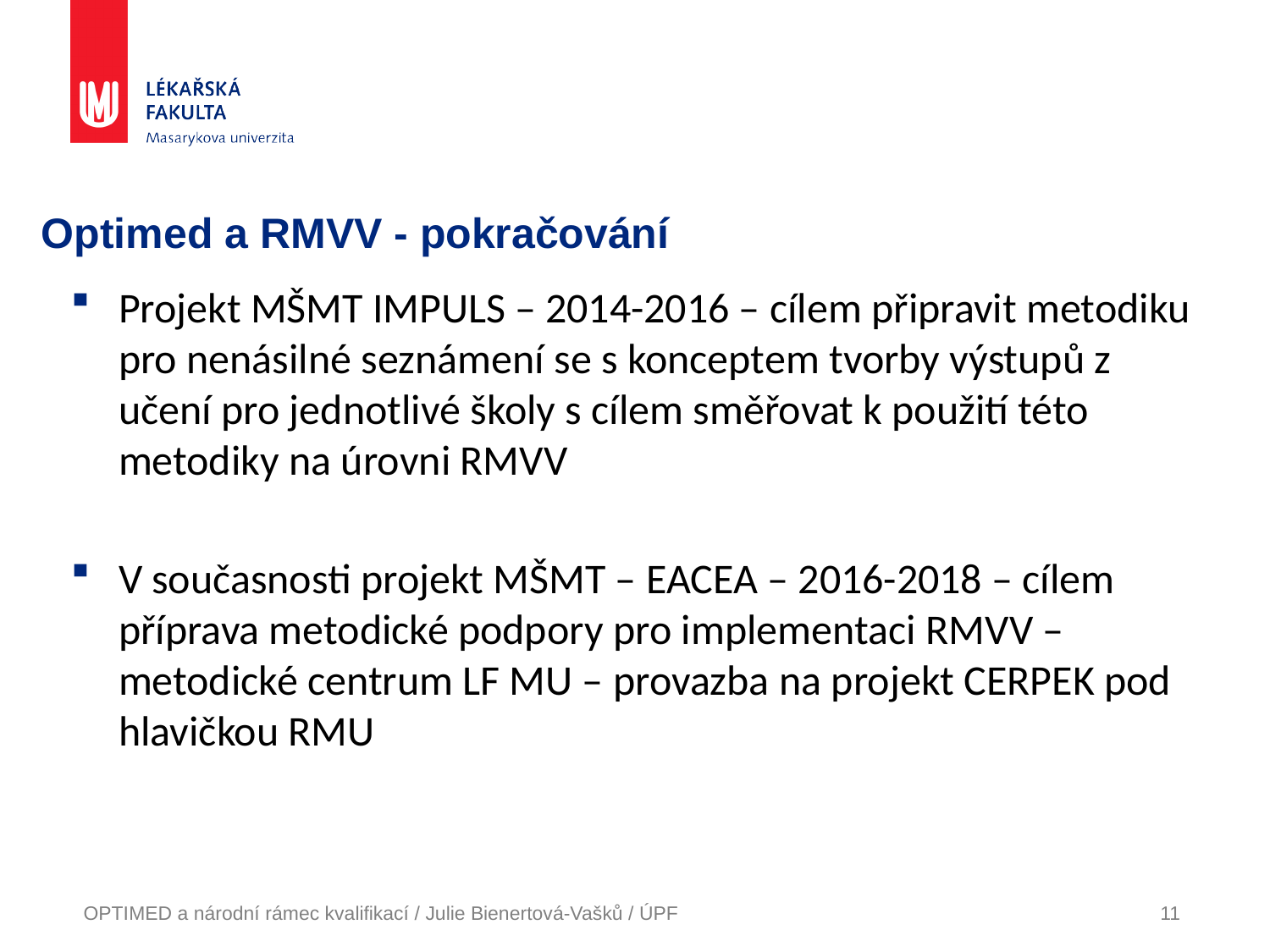

# Optimed a RMVV - pokračování
Projekt MŠMT IMPULS – 2014-2016 – cílem připravit metodiku pro nenásilné seznámení se s konceptem tvorby výstupů z učení pro jednotlivé školy s cílem směřovat k použití této metodiky na úrovni RMVV

V současnosti projekt MŠMT – EACEA – 2016-2018 – cílem příprava metodické podpory pro implementaci RMVV – metodické centrum LF MU – provazba na projekt CERPEK pod hlavičkou RMU
OPTIMED a národní rámec kvalifikací / Julie Bienertová-Vašků / ÚPF
11